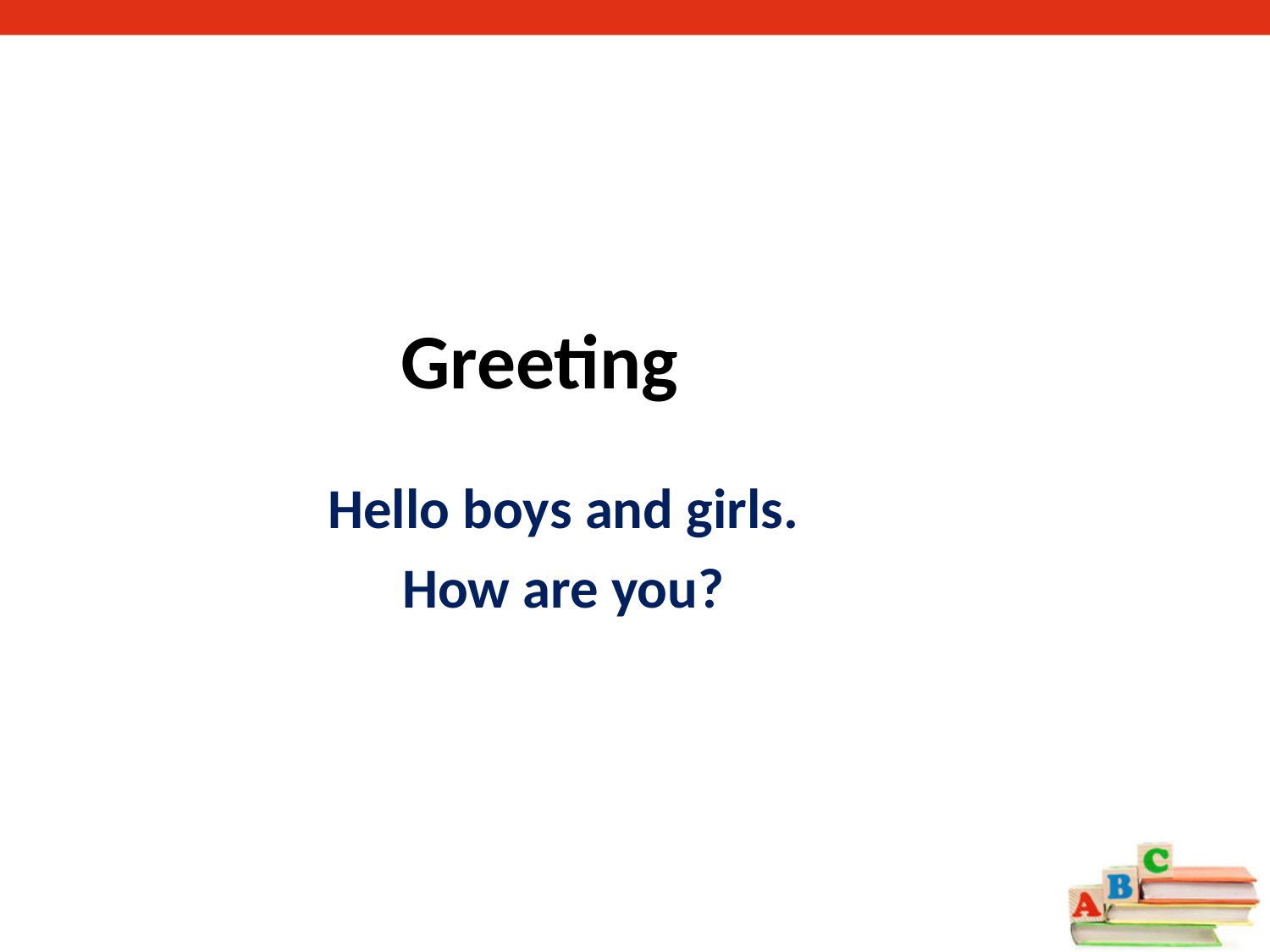

# Greeting
Hello boys and girls.
How are you?